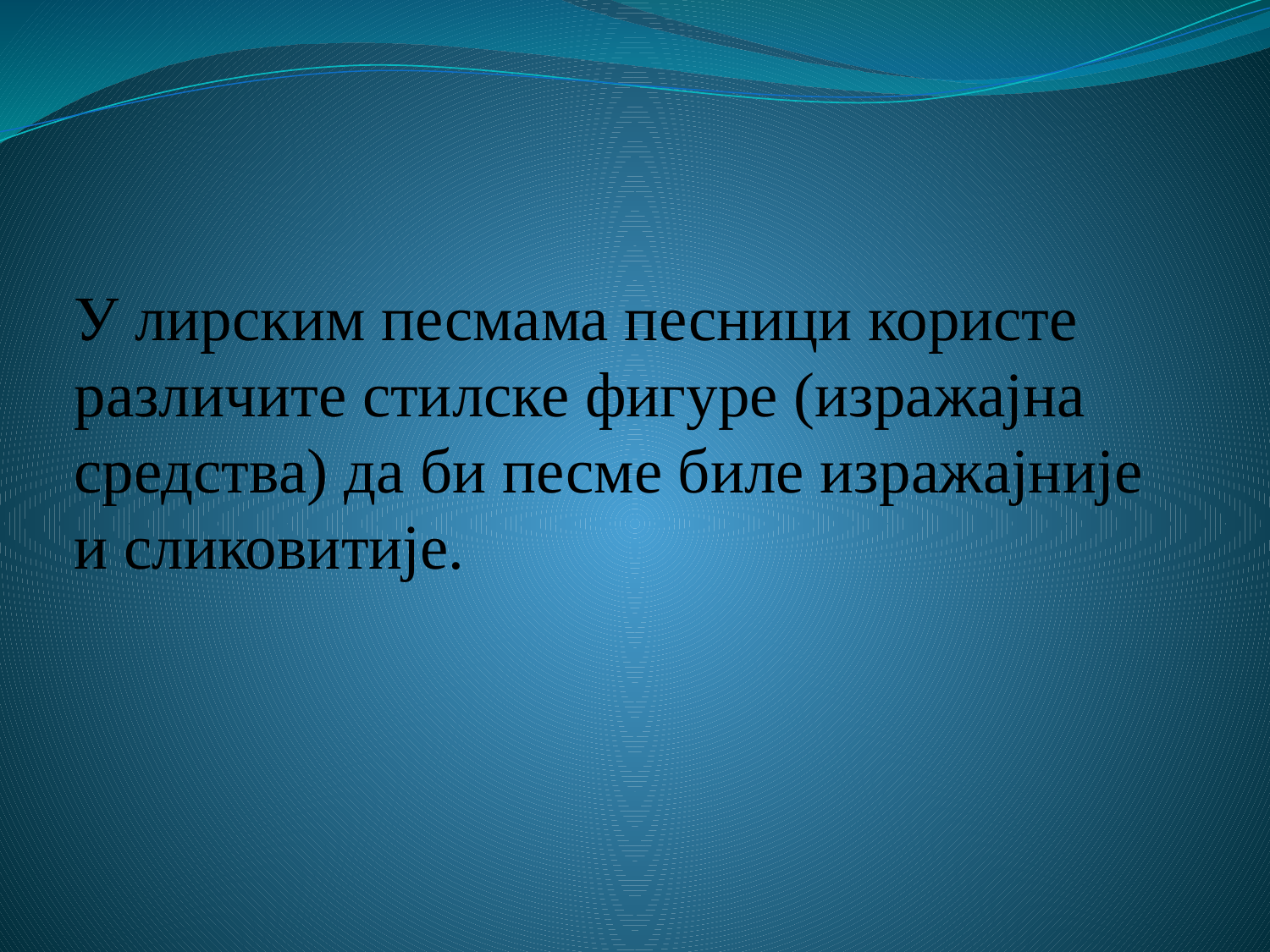

# У лирским песмама песници користе различите стилске фигуре (изражајна средства) да би песме биле изражајније и сликовитије.